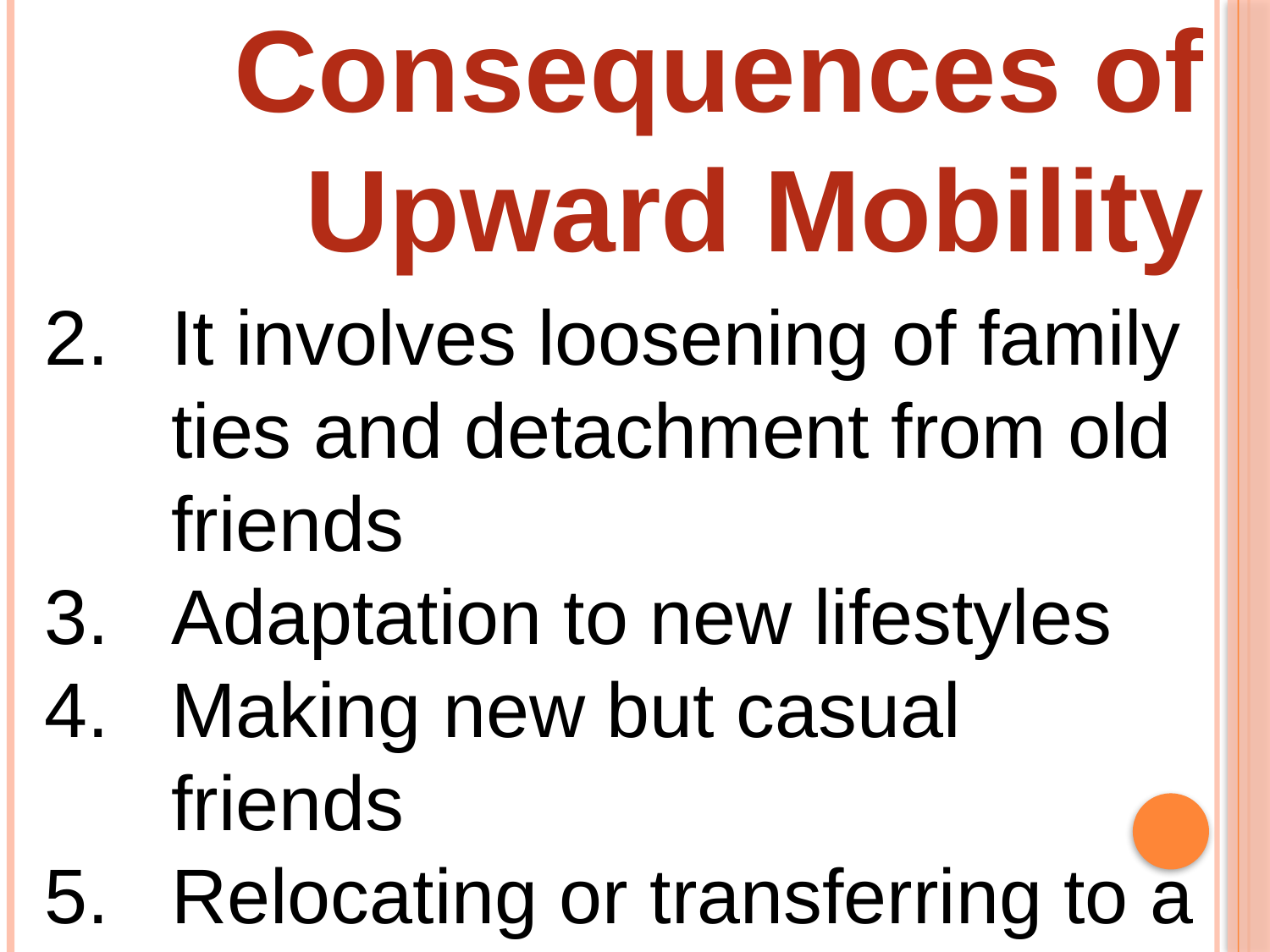

Consequences of Upward Mobility
It involves loosening of family ties and detachment from old friends
Adaptation to new lifestyles
Making new but casual friends
Relocating or transferring to a new place of residence